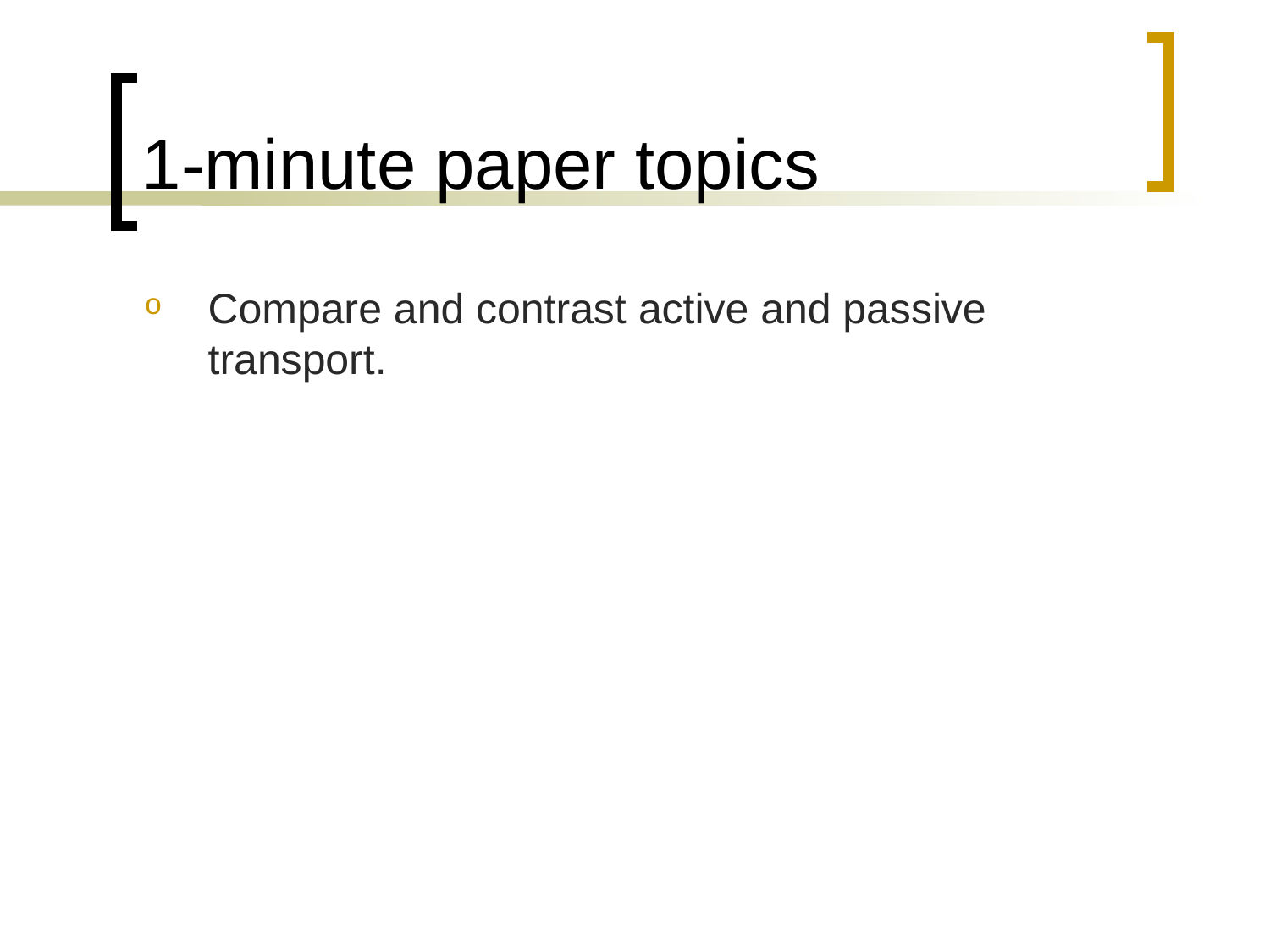

# 1-minute paper topics
Compare and contrast active and passive transport.